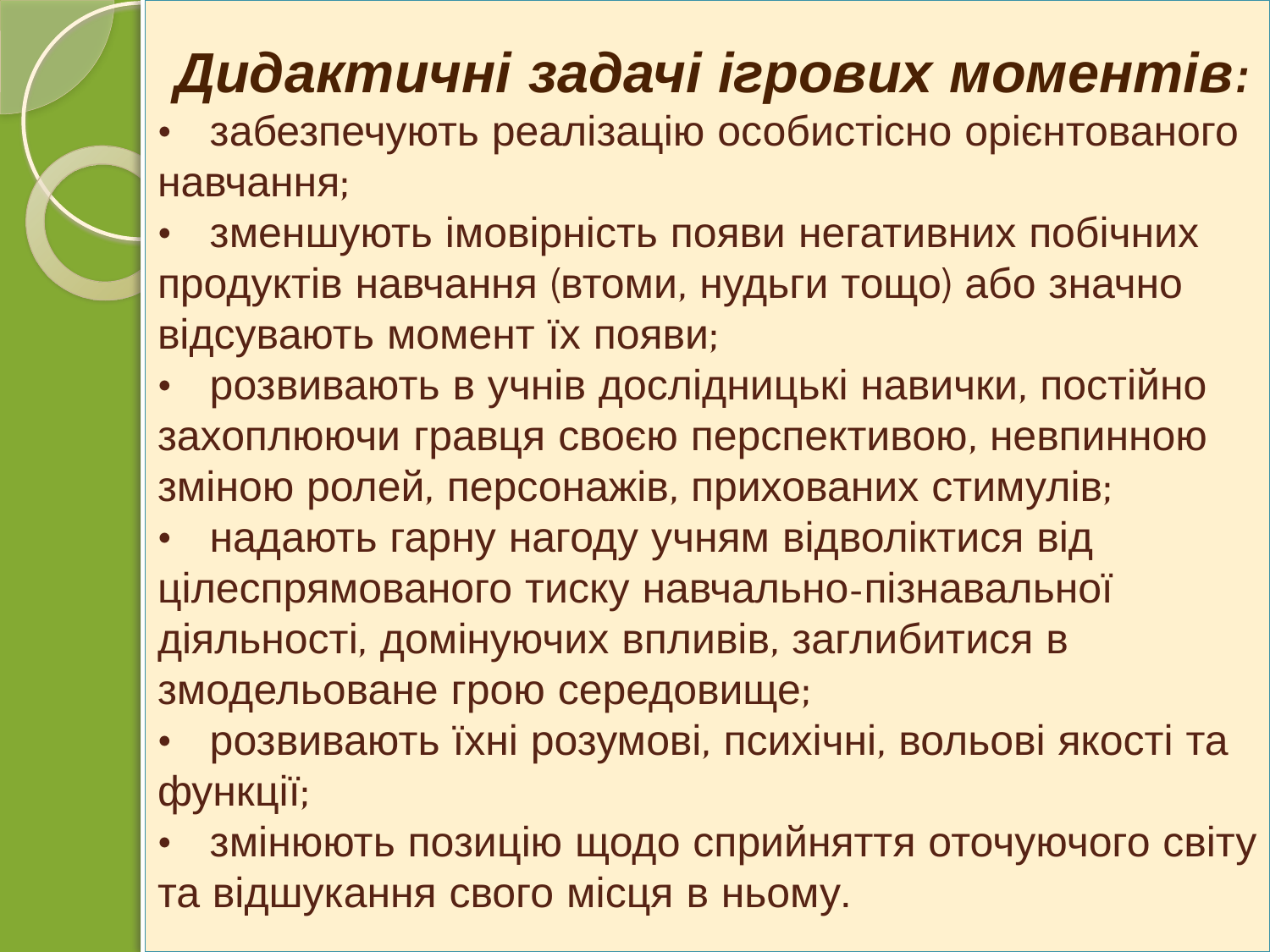

# Дидактичні задачі ігрових моментів: •   забезпечують реалізацію особистісно орієнтованого навчання; •   зменшують імовірність появи негативних побічних продуктів навчання (втоми, нудьги тощо) або значно відсувають момент їх появи; •   розвивають в учнів дослідницькі навички, постійно захоплюючи гравця своєю перспективою, невпинною зміною ролей, персонажів, прихованих стимулів; •   надають гарну нагоду учням відволіктися від цілеспрямованого тиску навчально-пізнавальної діяльності, домінуючих впливів, заглибитися в змодельоване грою середовище; •   розвивають їхні розумові, психічні, вольові якості та функції; •   змінюють позицію щодо сприйняття оточуючого світу та відшукання свого місця в ньому.